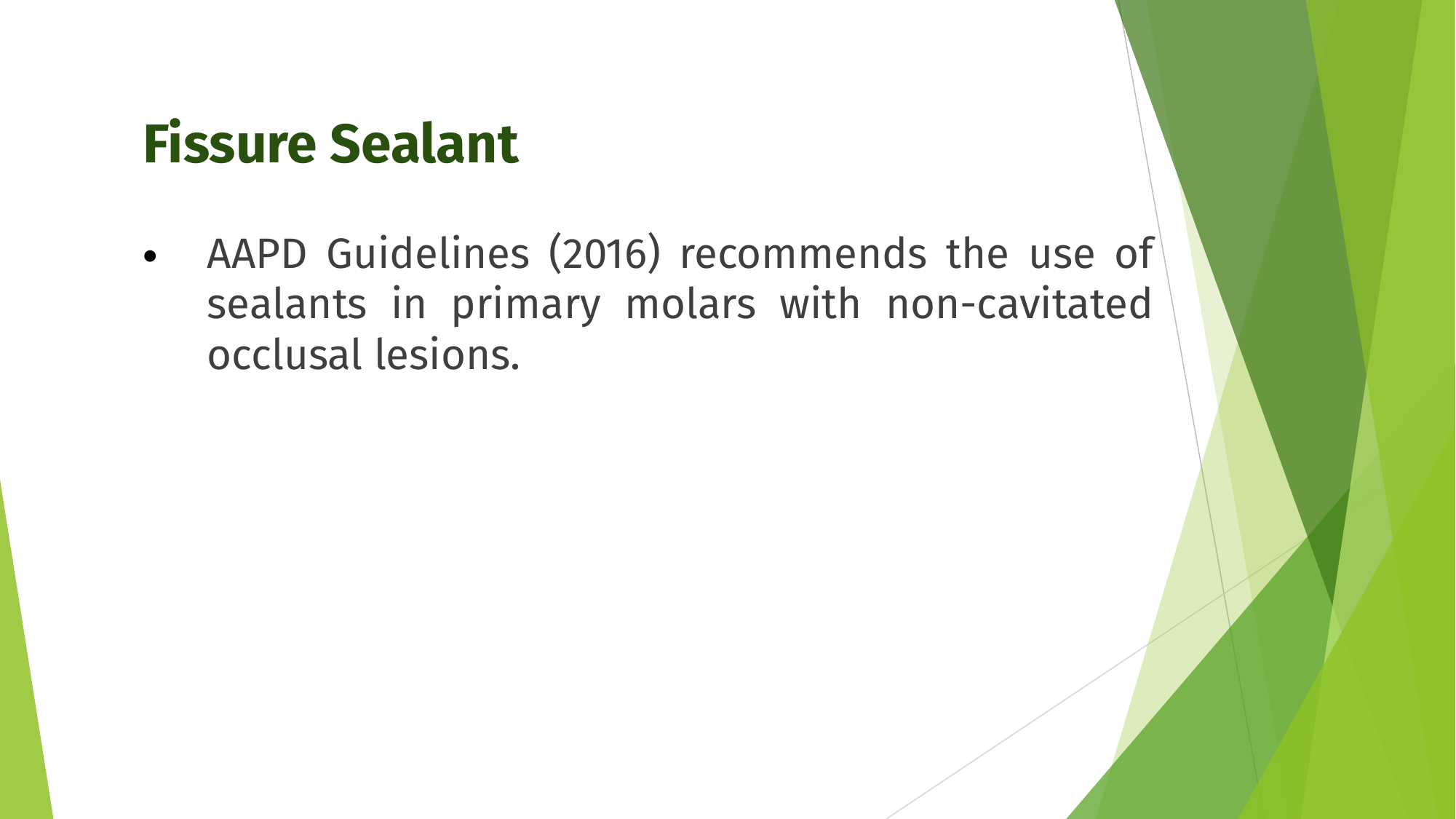

# Fissure Sealant

AAPD Guidelines (2016) recommends the use of sealants in primary molars with non-cavitated occlusal lesions.